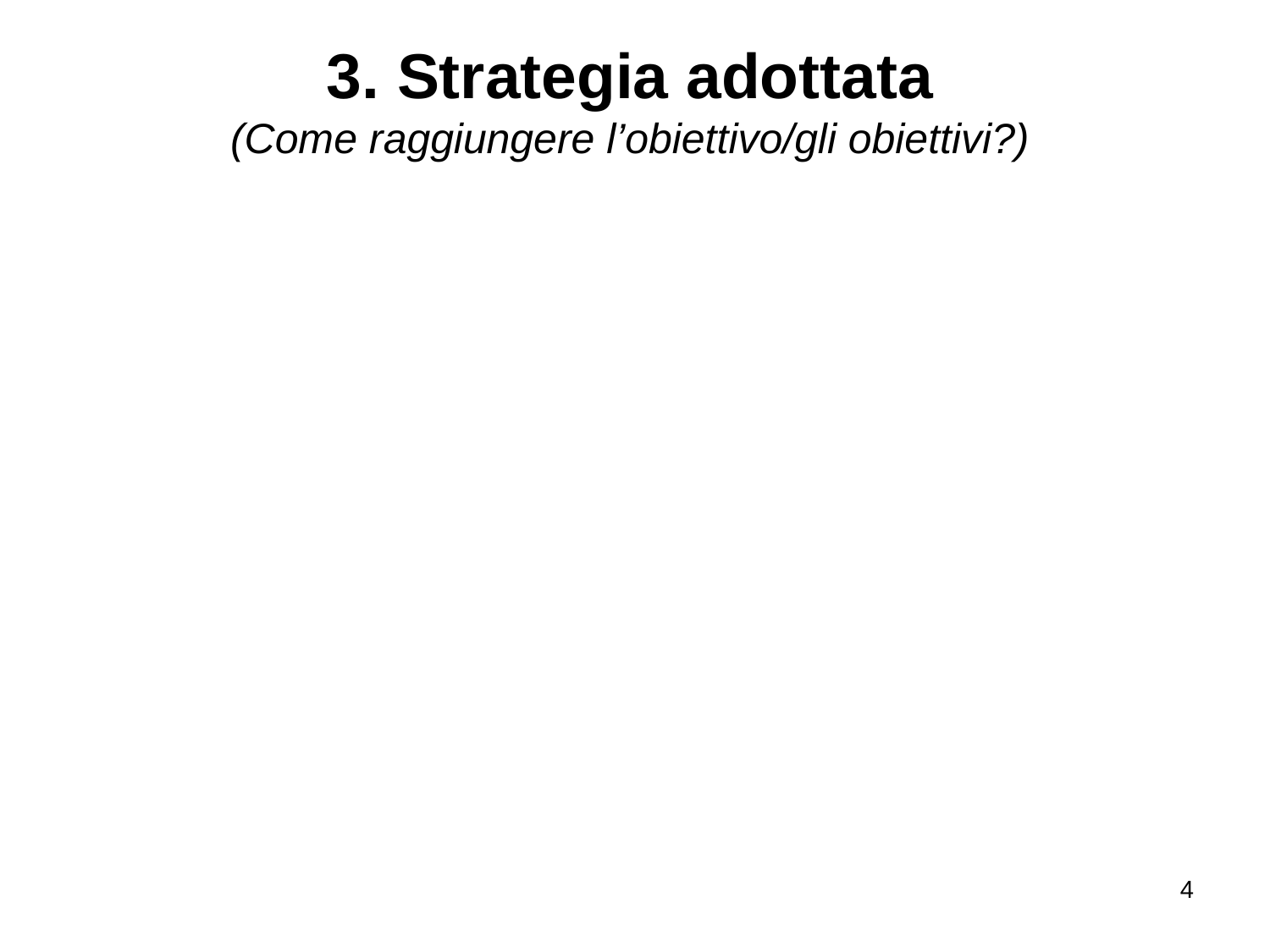

3. Strategia adottata
(Come raggiungere l’obiettivo/gli obiettivi?)
4